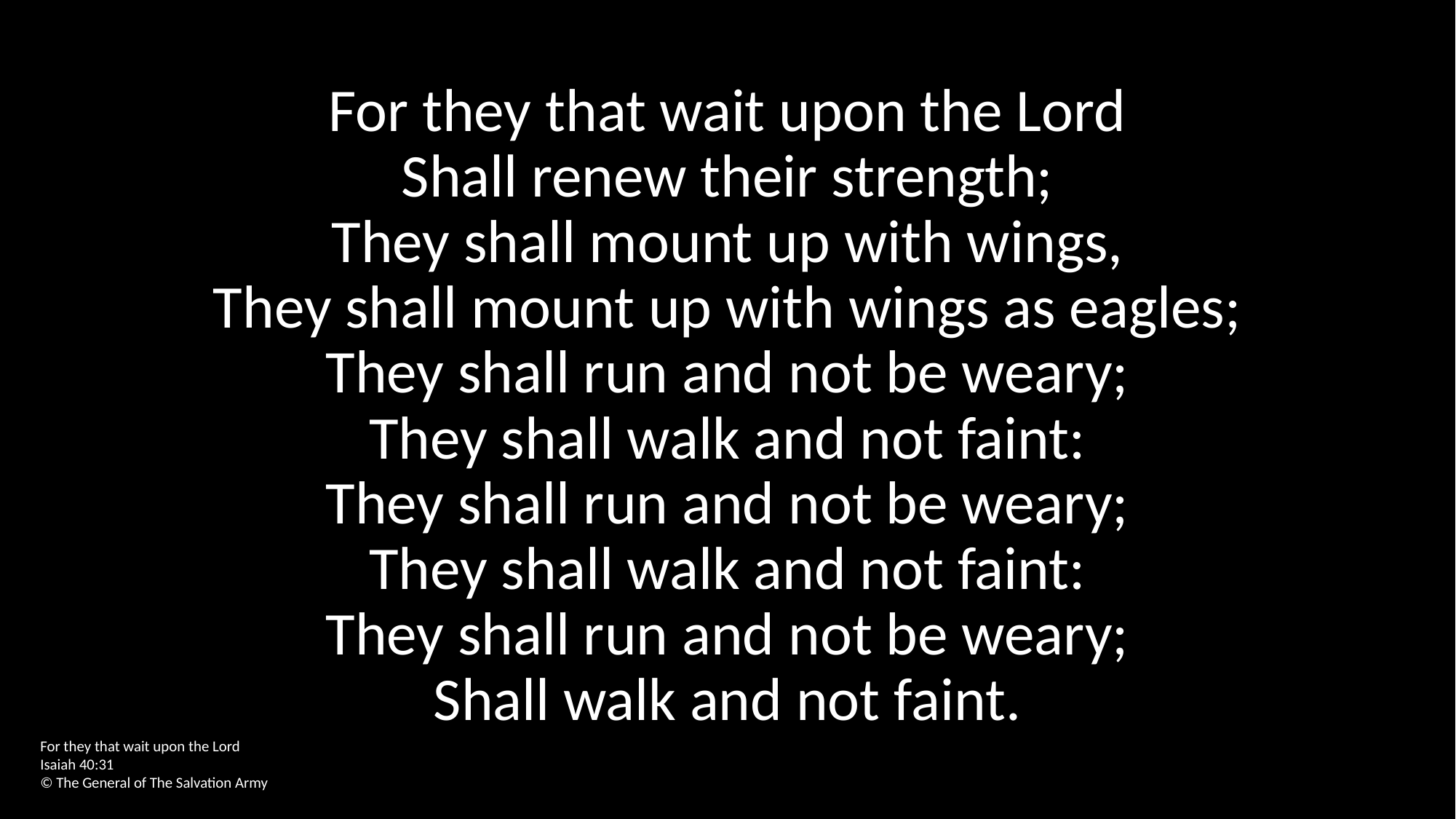

For they that wait upon the Lord
Shall renew their strength;
They shall mount up with wings,
They shall mount up with wings as eagles;
They shall run and not be weary;
They shall walk and not faint:
They shall run and not be weary;
They shall walk and not faint:
They shall run and not be weary;
Shall walk and not faint.
For they that wait upon the Lord
Isaiah 40:31
© The General of The Salvation Army